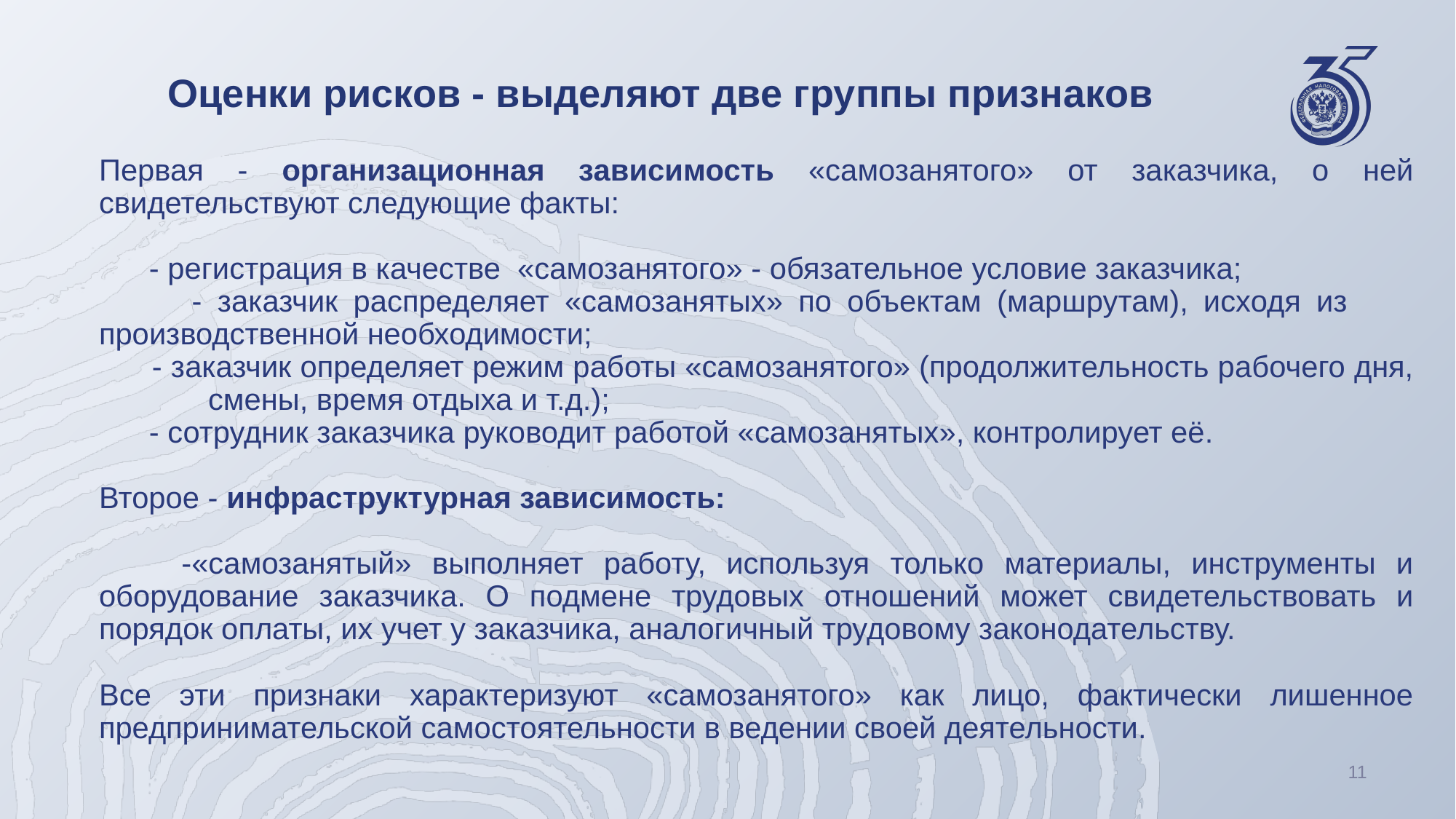

# Оценки рисков - выделяют две группы признаков
Первая - организационная зависимость «самозанятого» от заказчика, о ней свидетельствуют следующие факты:

      - регистрация в качестве  «самозанятого» - обязательное условие заказчика;
      - заказчик распределяет «самозанятых» по объектам (маршрутам), исходя из  	производственной необходимости;
      - заказчик определяет режим работы «самозанятого» (продолжительность рабочего дня, 	смены, время отдыха и т.д.);
      - сотрудник заказчика руководит работой «самозанятых», контролирует её.

Второе - инфраструктурная зависимость:

    -«самозанятый» выполняет работу, используя только материалы, инструменты и оборудование заказчика. О подмене трудовых отношений может свидетельствовать и порядок оплаты, их учет у заказчика, аналогичный трудовому законодательству.

Все эти признаки характеризуют «самозанятого» как лицо, фактически лишенное предпринимательской самостоятельности в ведении своей деятельности.
11